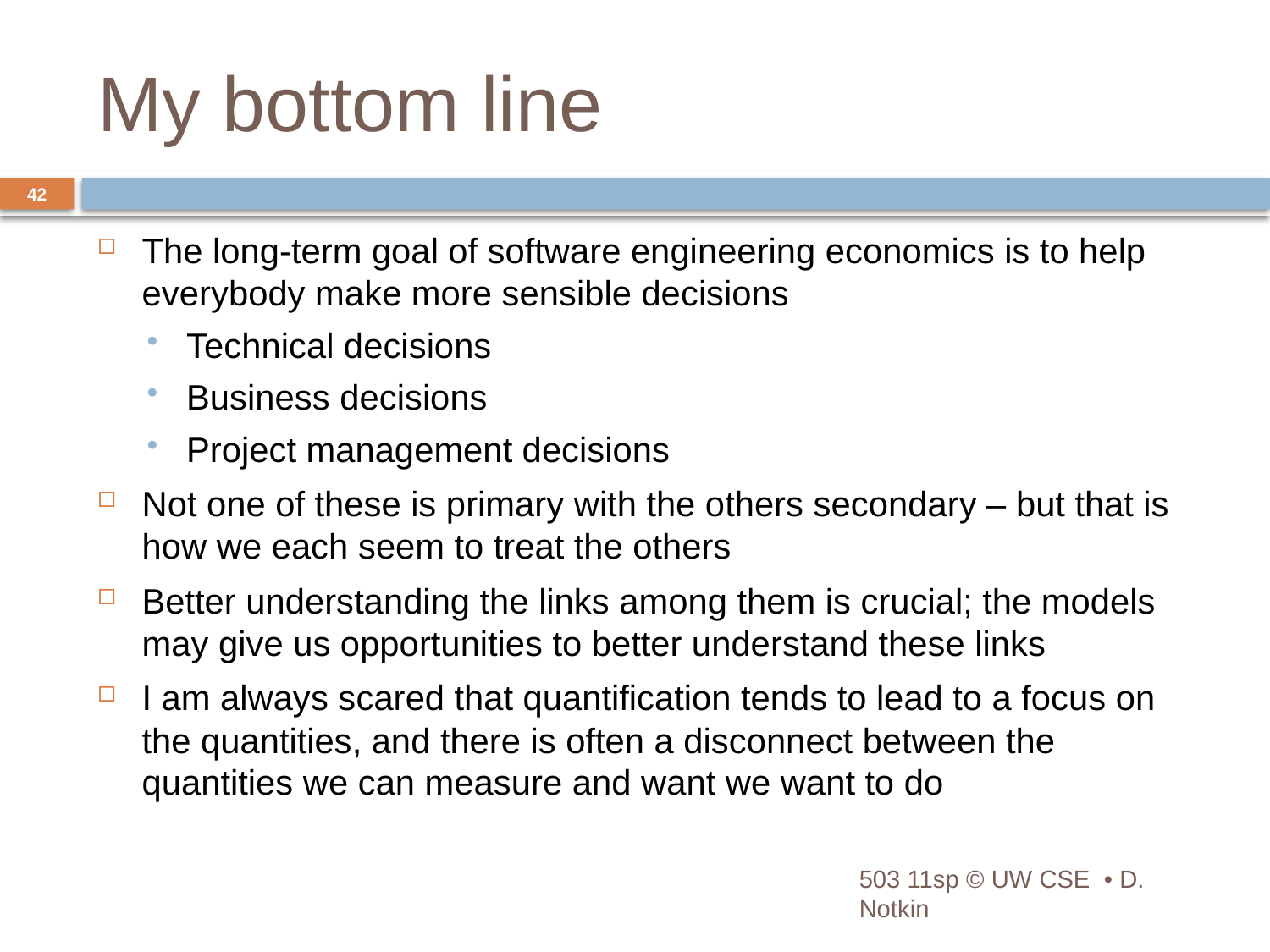

# My bottom line
42
The long-term goal of software engineering economics is to help everybody make more sensible decisions
Technical decisions
Business decisions
Project management decisions
Not one of these is primary with the others secondary – but that is how we each seem to treat the others
Better understanding the links among them is crucial; the models may give us opportunities to better understand these links
I am always scared that quantification tends to lead to a focus on the quantities, and there is often a disconnect between the quantities we can measure and want we want to do
503 11sp © UW CSE  • D. Notkin